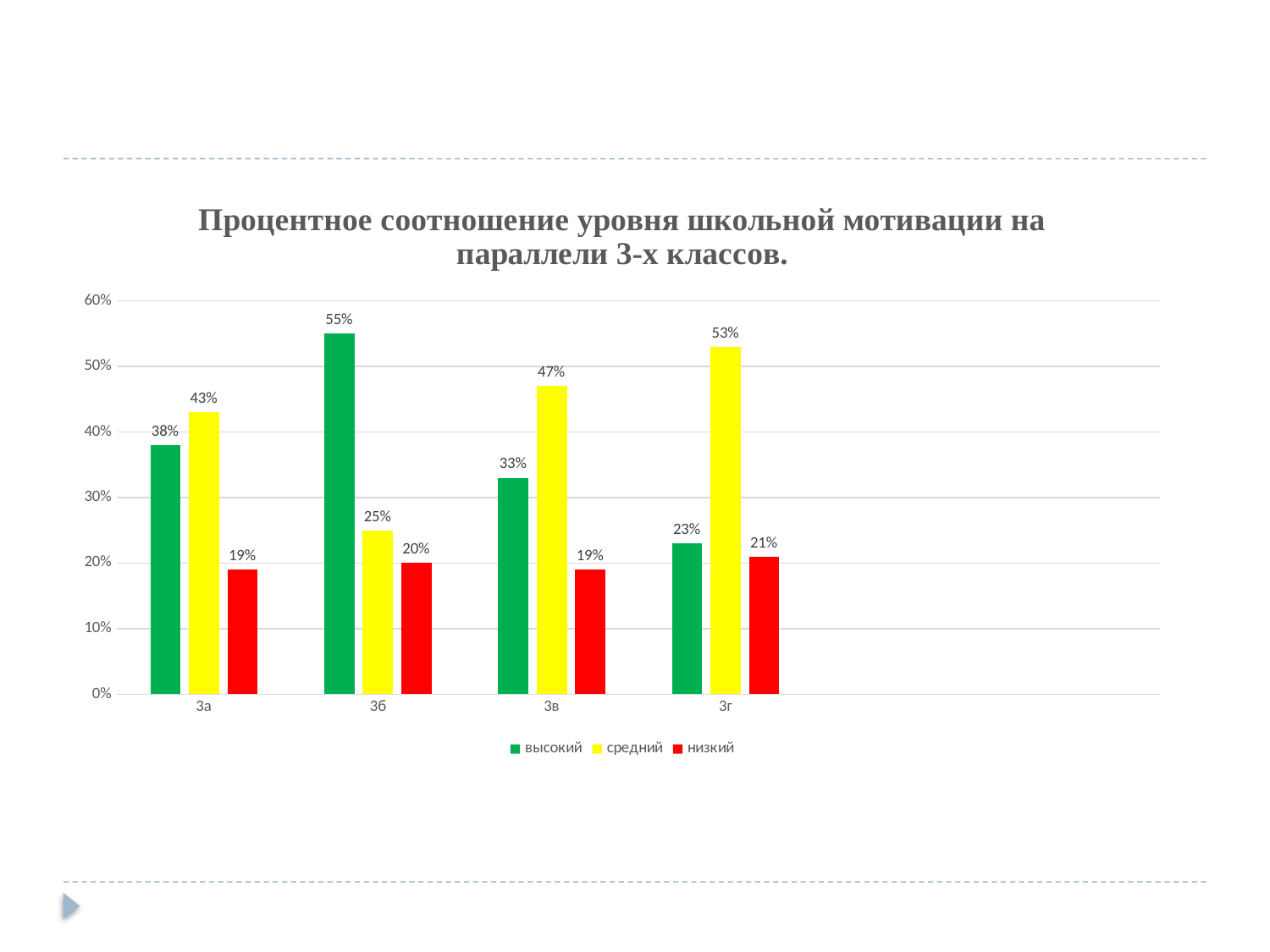

### Chart: Процентное соотношение уровня школьной мотивации на параллели 3-х классов.

| Category | высокий | средний | низкий |
|---|---|---|---|
| 3а | 0.38 | 0.43 | 0.19 |
| 3б | 0.55 | 0.25 | 0.2 |
| 3в | 0.33 | 0.47 | 0.19 |
| 3г | 0.23 | 0.53 | 0.21 |